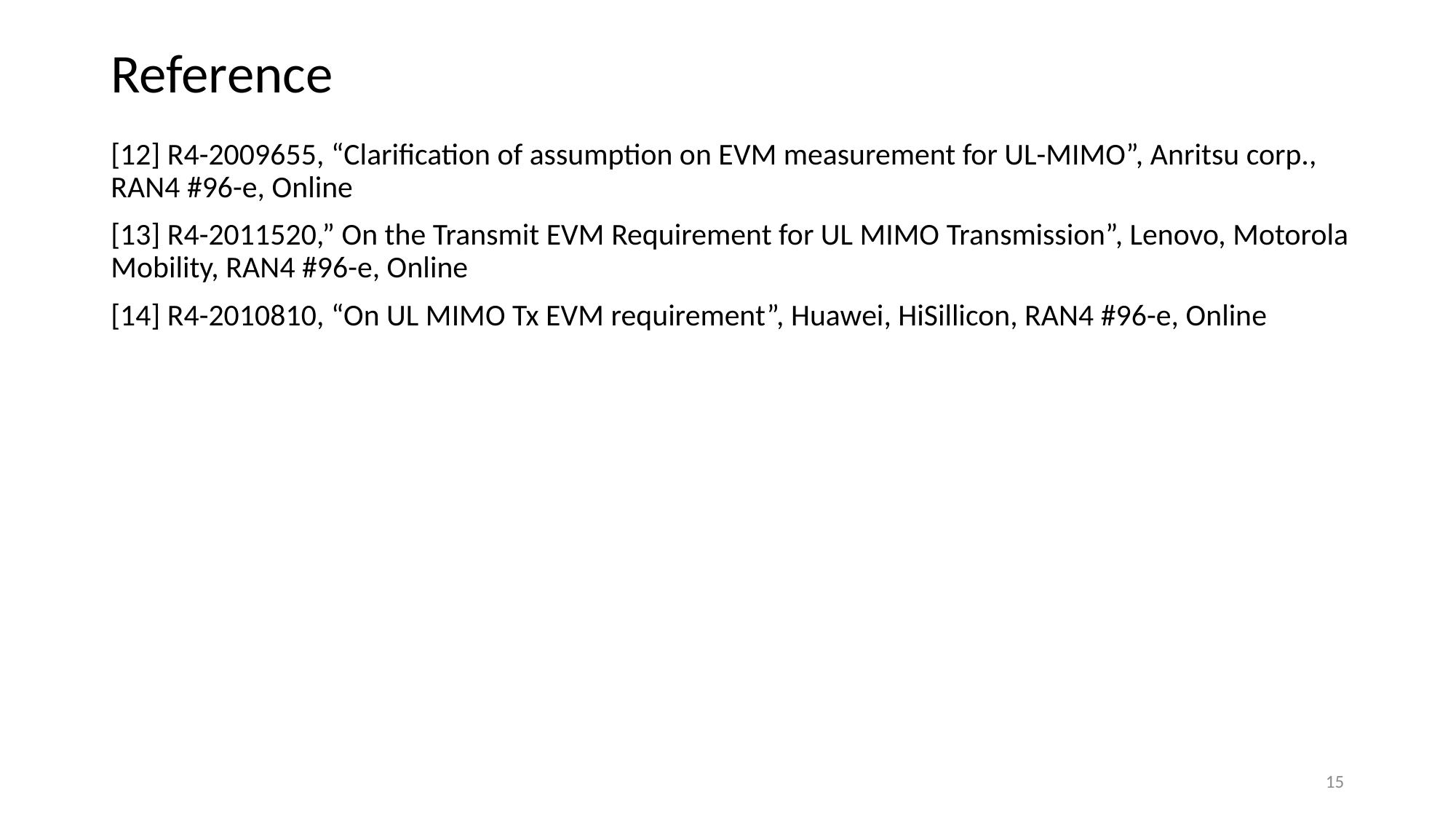

# Reference
[12] R4-2009655, “Clarification of assumption on EVM measurement for UL-MIMO”, Anritsu corp., RAN4 #96-e, Online
[13] R4-2011520,” On the Transmit EVM Requirement for UL MIMO Transmission”, Lenovo, Motorola Mobility, RAN4 #96-e, Online
[14] R4-2010810, “On UL MIMO Tx EVM requirement”, Huawei, HiSillicon, RAN4 #96-e, Online

15